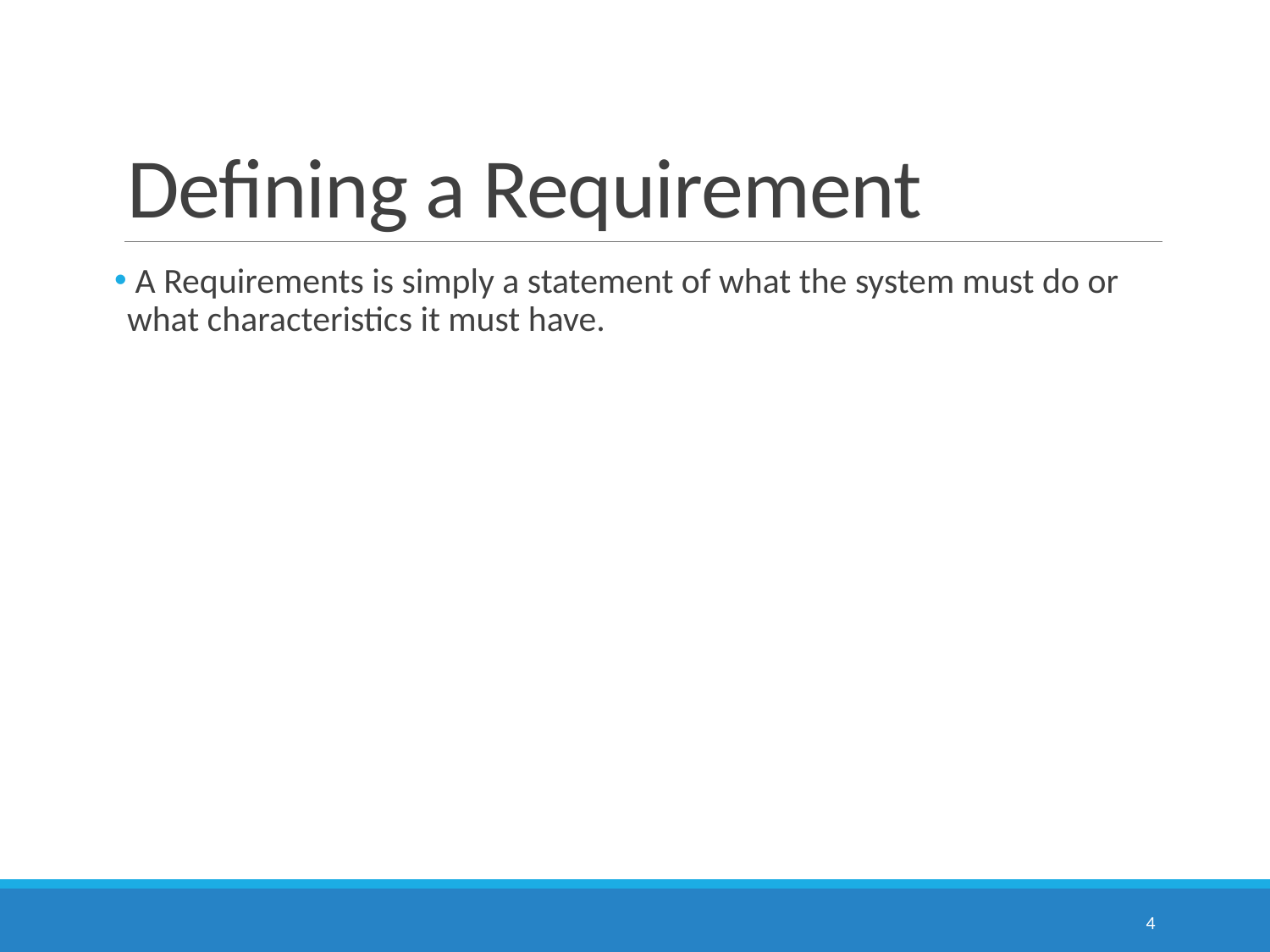

# Defining a Requirement
 A Requirements is simply a statement of what the system must do or what characteristics it must have.

4